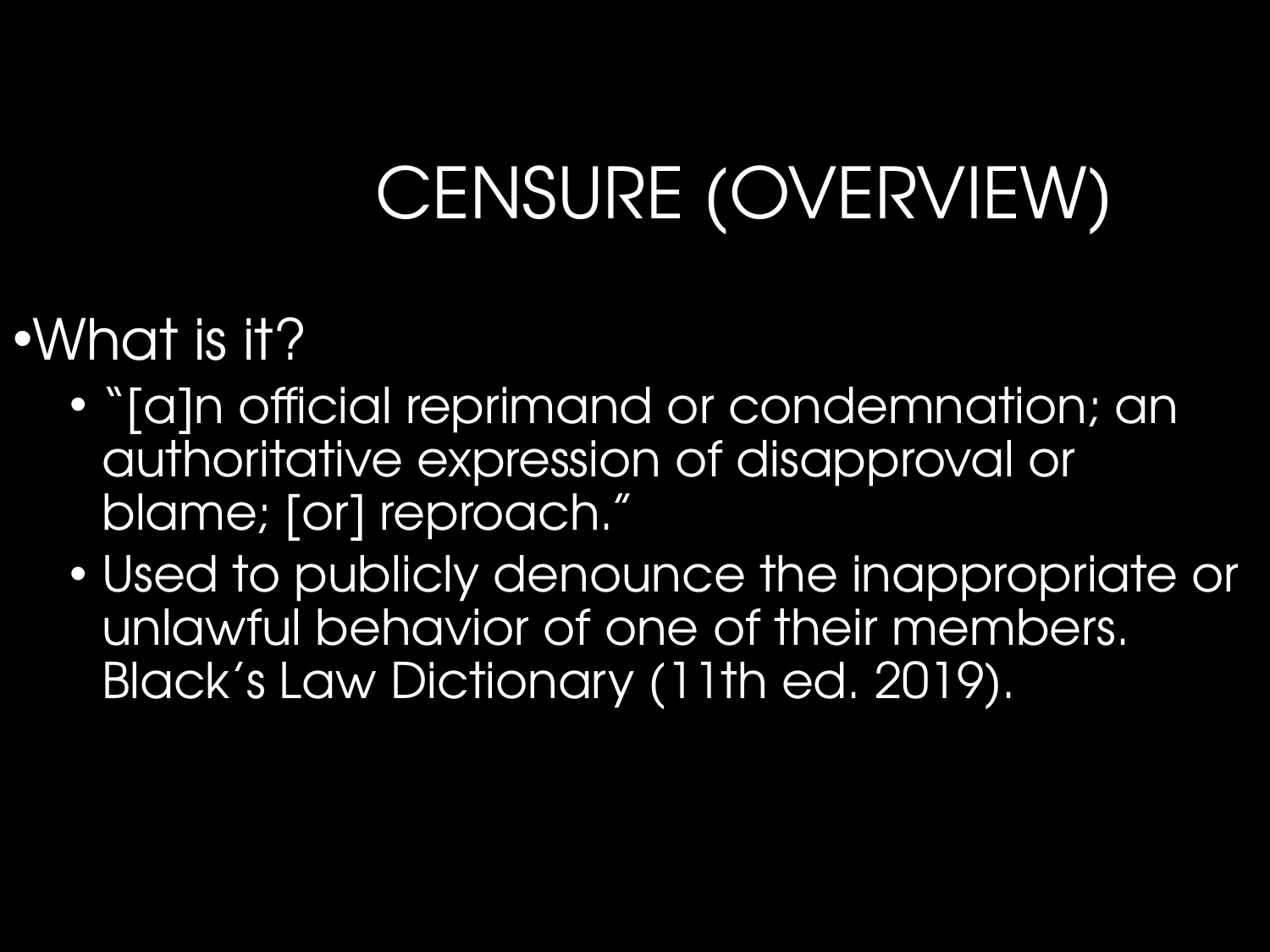

# CENSURE (Overview)
What is it?
“[a]n official reprimand or condemnation; an authoritative expression of disapproval or blame; [or] reproach.”
Used to publicly denounce the inappropriate or unlawful behavior of one of their members. Black’s Law Dictionary (11th ed. 2019).